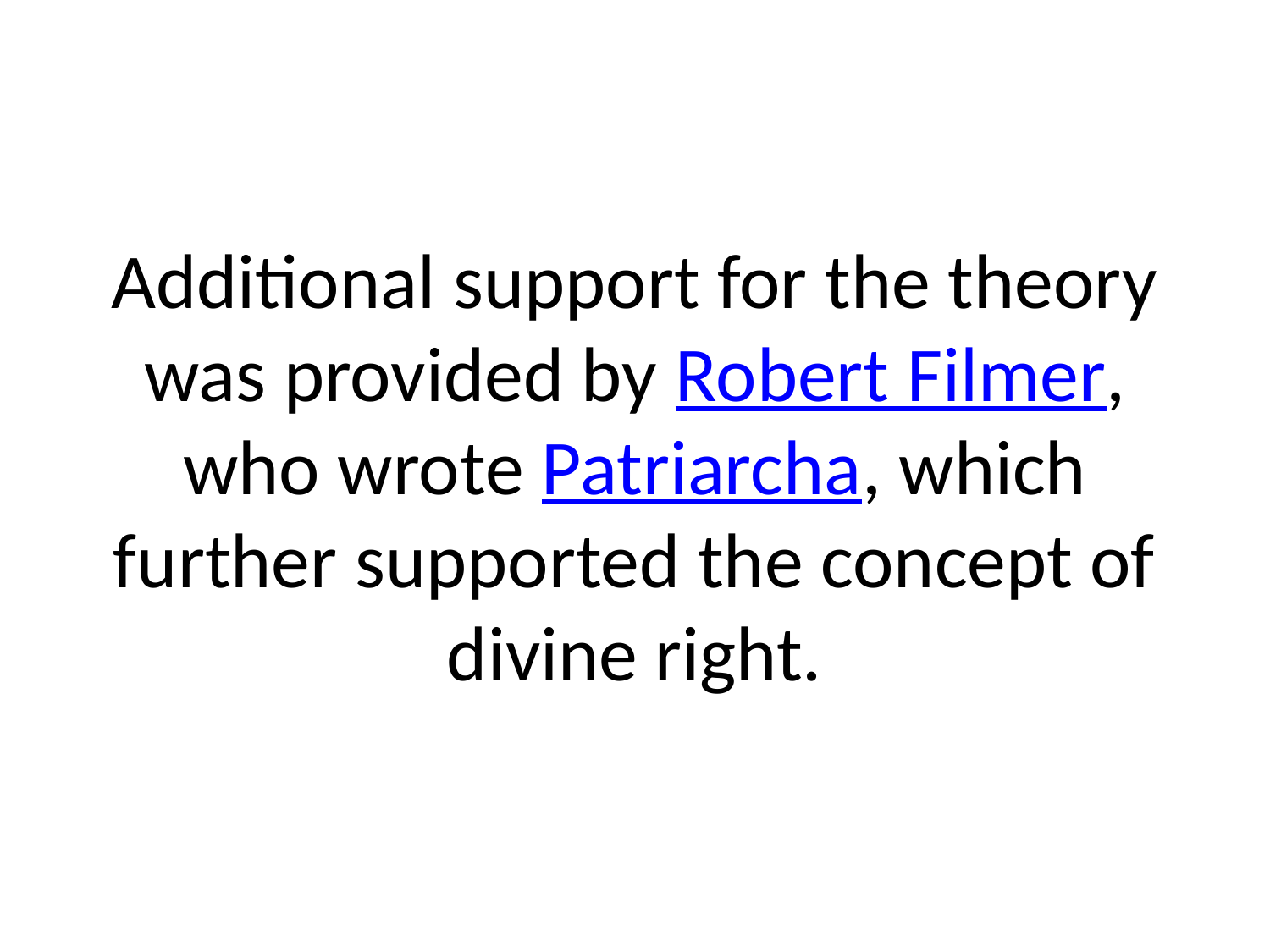

# Additional support for the theory was provided by Robert Filmer, who wrote Patriarcha, which further supported the concept of divine right.